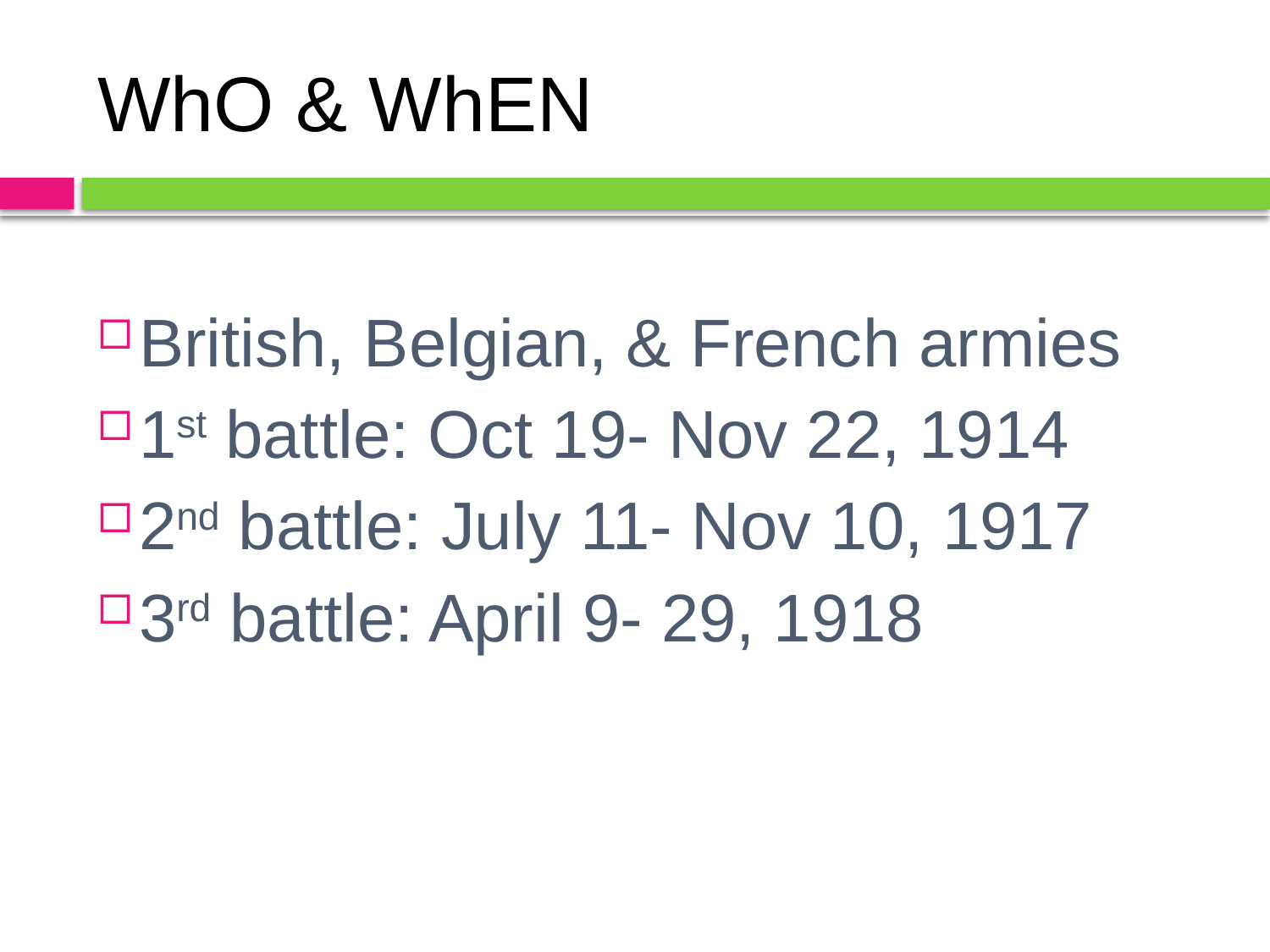

# WhO & WhEN

British, Belgian, & French armies
1st battle: Oct 19- Nov 22, 1914
2nd battle: July 11- Nov 10, 1917
3rd battle: April 9- 29, 1918